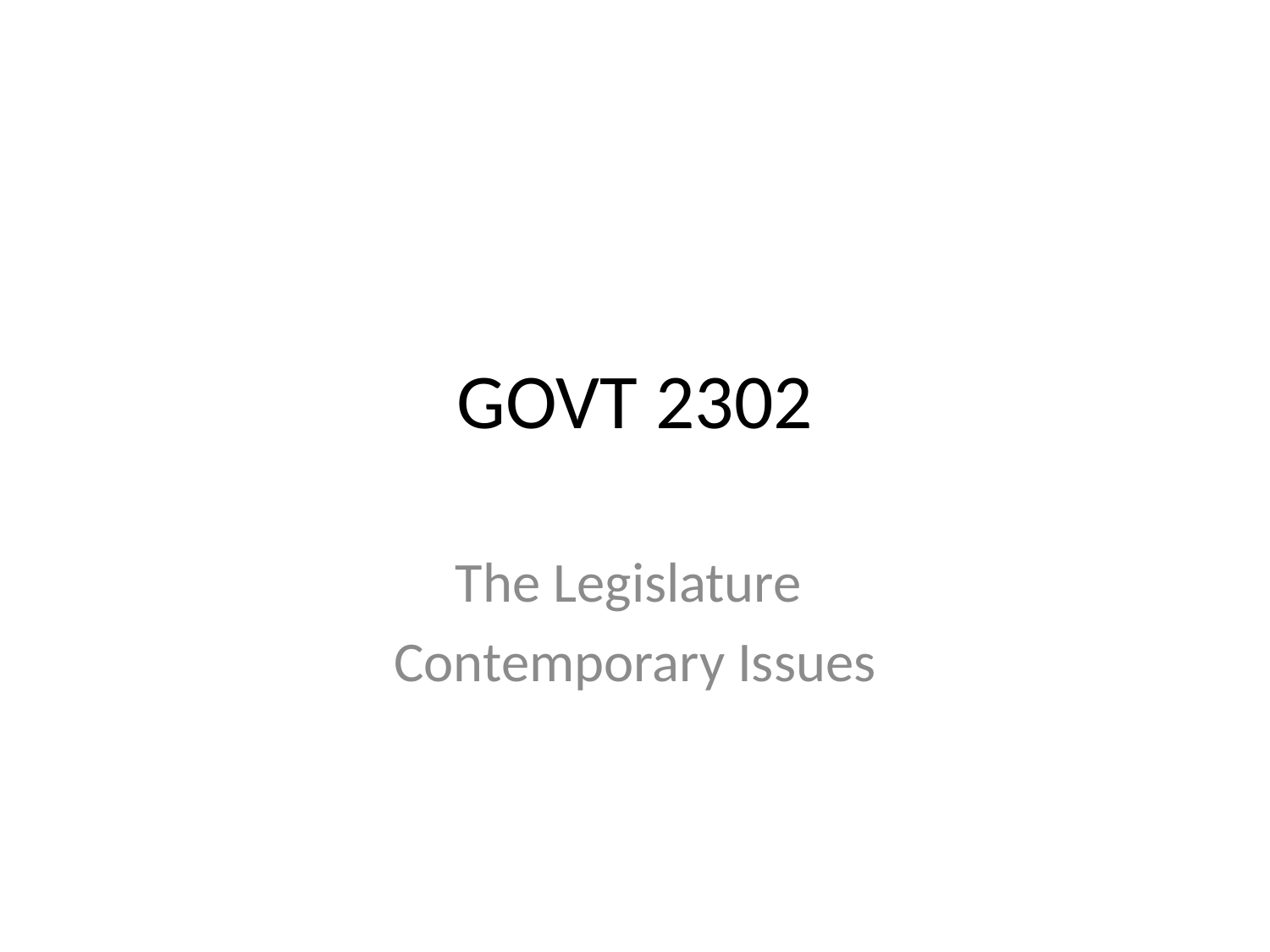

# GOVT 2302
The Legislature
Contemporary Issues